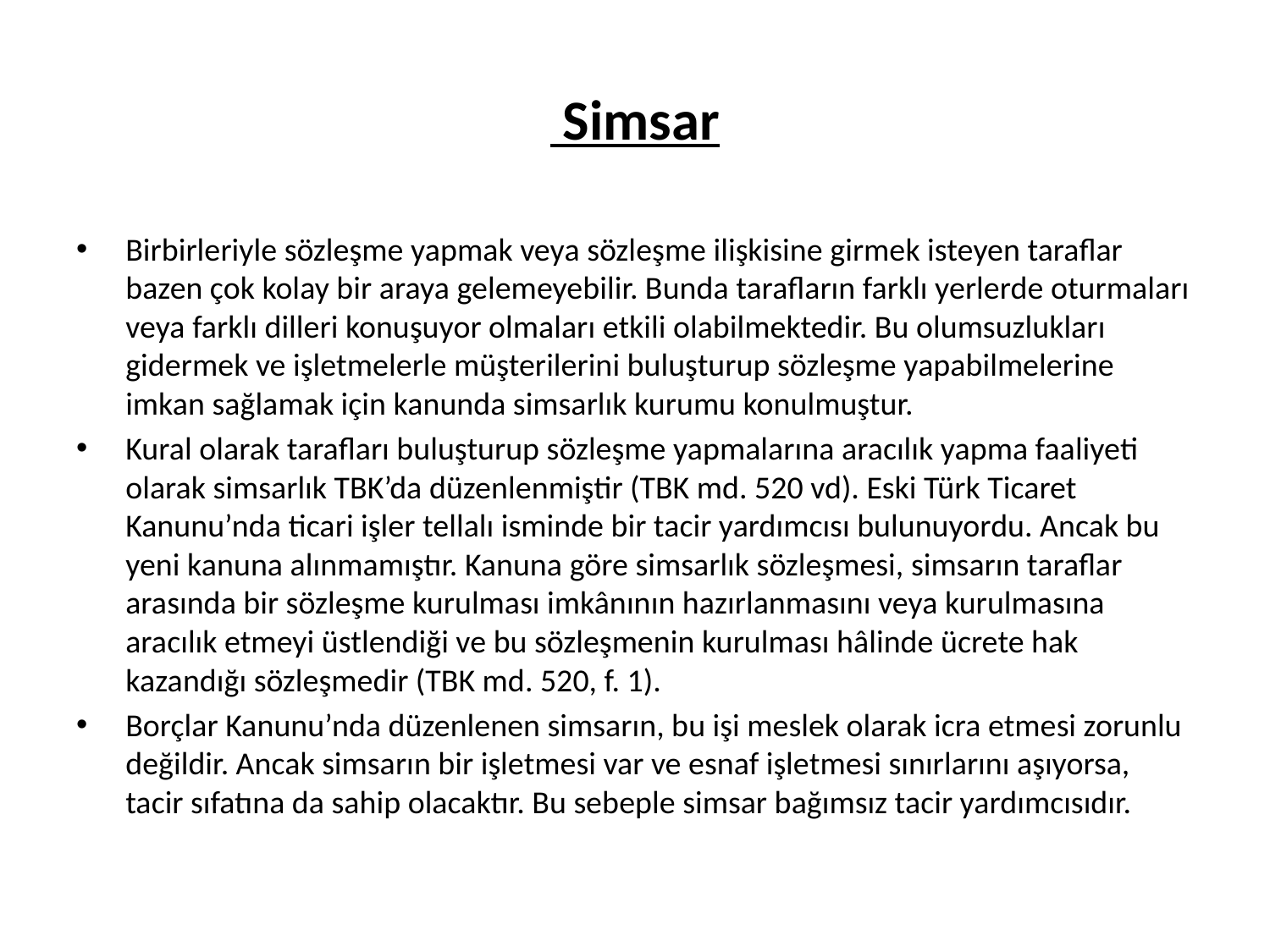

# Simsar
Birbirleriyle sözleşme yapmak veya sözleşme ilişkisine girmek isteyen taraflar bazen çok kolay bir araya gelemeyebilir. Bunda tarafların farklı yerlerde oturmaları veya farklı dilleri konuşuyor olmaları etkili olabilmektedir. Bu olumsuzlukları gidermek ve işletmelerle müşterilerini buluşturup sözleşme yapabilmelerine imkan sağlamak için kanunda simsarlık kurumu konulmuştur.
Kural olarak tarafları buluşturup sözleşme yapmalarına aracılık yapma faaliyeti olarak simsarlık TBK’da düzenlenmiştir (TBK md. 520 vd). Eski Türk Ticaret Kanunu’nda ticari işler tellalı isminde bir tacir yardımcısı bulunuyordu. Ancak bu yeni kanuna alınmamıştır. Kanuna göre simsarlık sözleşmesi, simsarın taraflar arasında bir sözleşme kurulması imkânının hazırlanmasını veya kurulmasına aracılık etmeyi üstlendiği ve bu sözleşmenin kurulması hâlinde ücrete hak kazandığı sözleşmedir (TBK md. 520, f. 1).
Borçlar Kanunu’nda düzenlenen simsarın, bu işi meslek olarak icra etmesi zorunlu değildir. Ancak simsarın bir işletmesi var ve esnaf işletmesi sınırlarını aşıyorsa, tacir sıfatına da sahip olacaktır. Bu sebeple simsar bağımsız tacir yardımcısıdır.